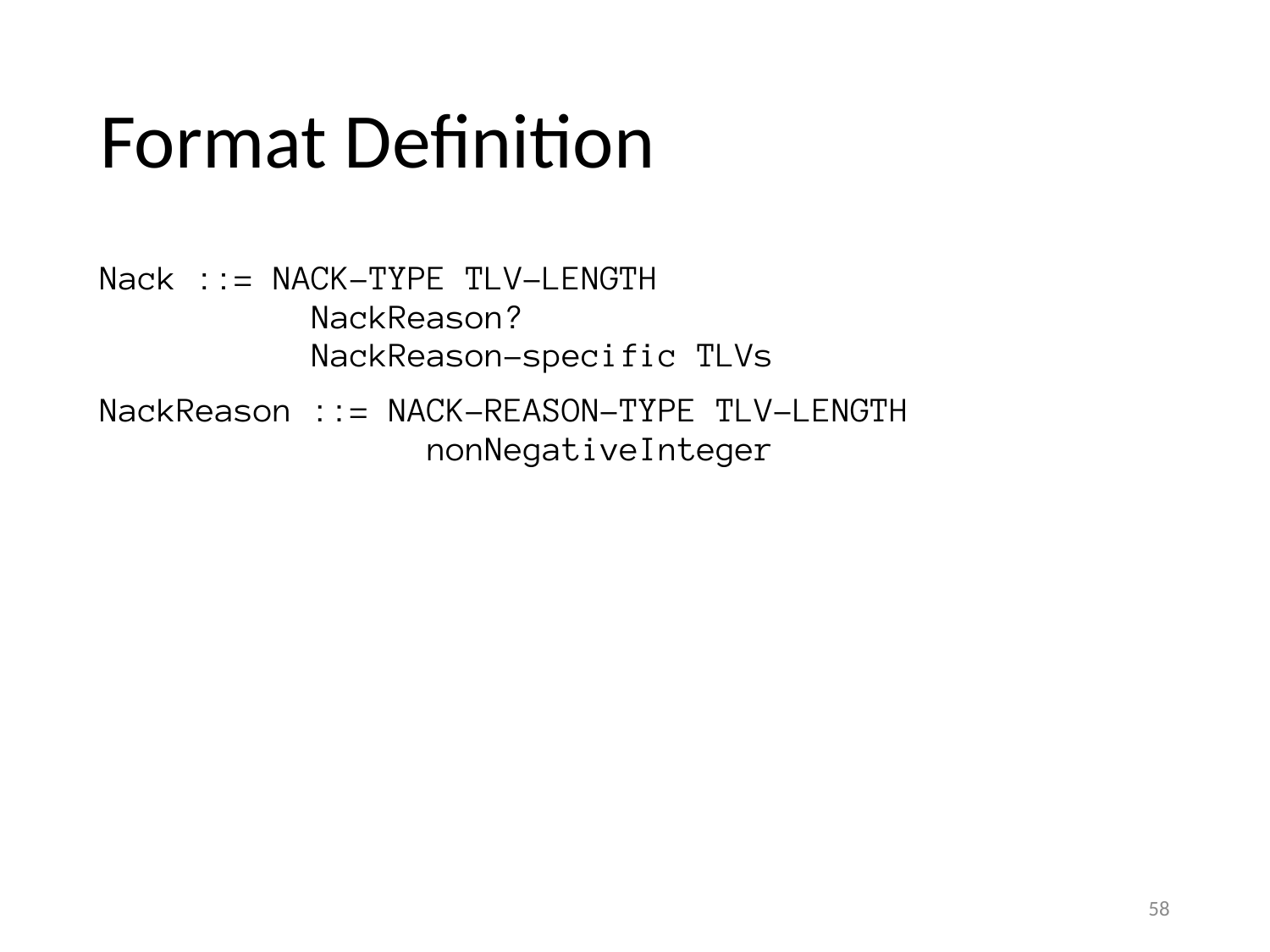

# Format Definition
Nack ::= NACK-TYPE TLV-LENGTH
           NackReason?
           NackReason-specific TLVs
NackReason ::= NACK-REASON-TYPE TLV-LENGTH
                 nonNegativeInteger
58